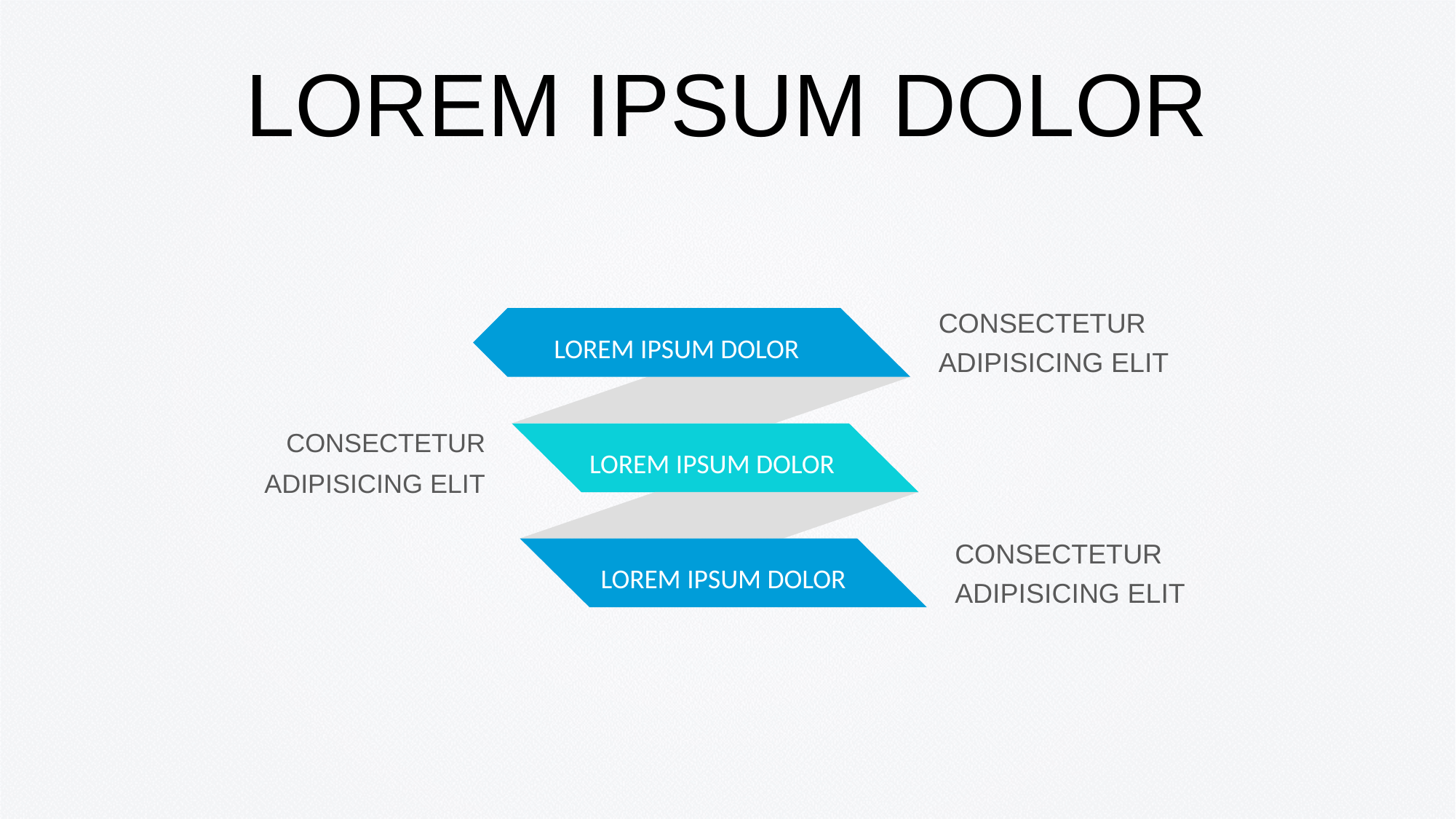

# LOREM IPSUM DOLOR
CONSECTETUR ADIPISICING ELIT
LOREM IPSUM DOLOR

CONSECTETUR ADIPISICING ELIT
LOREM IPSUM DOLOR

CONSECTETUR ADIPISICING ELIT
LOREM IPSUM DOLOR